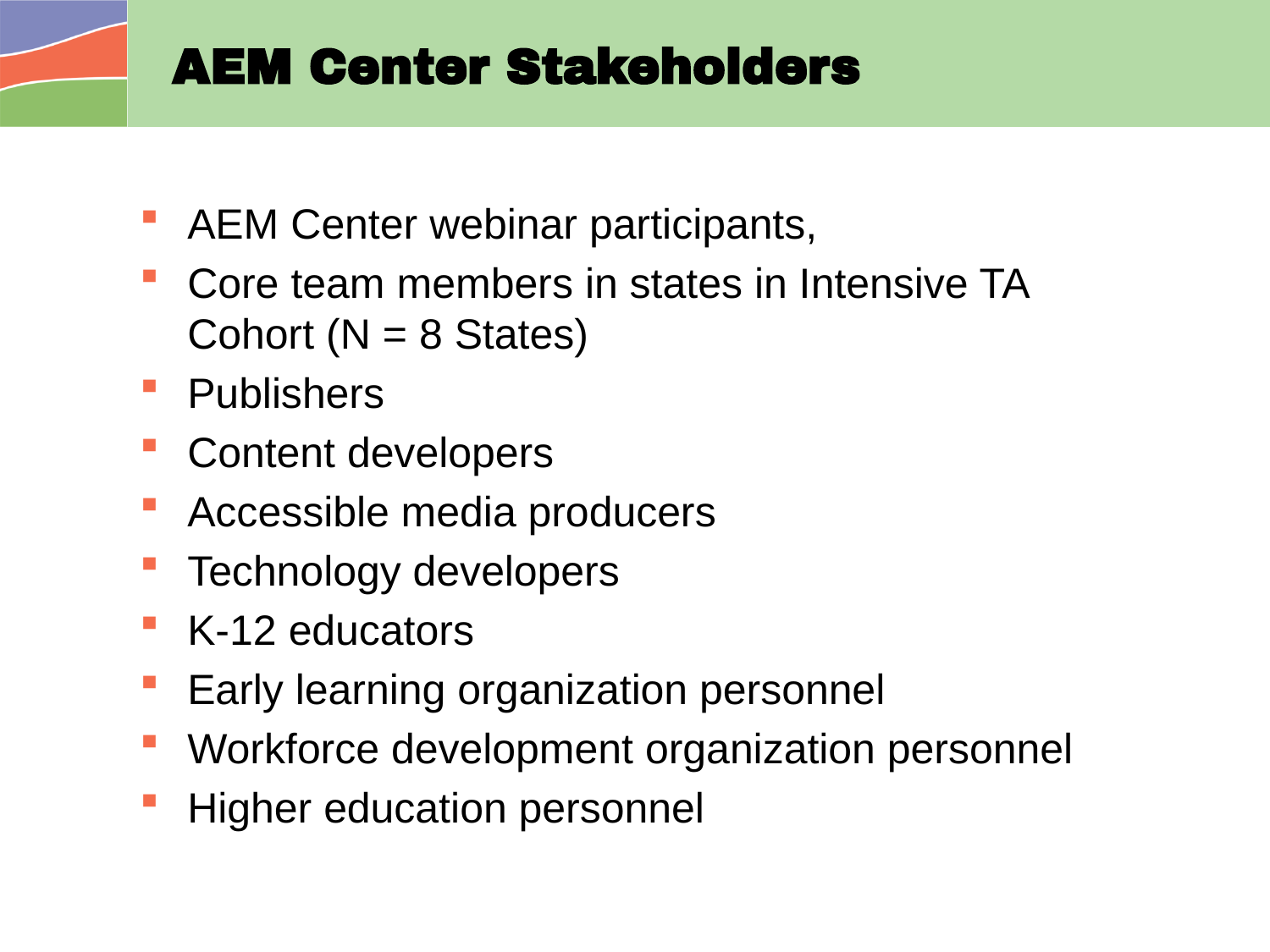

# AEM Center Stakeholders
AEM Center webinar participants,
Core team members in states in Intensive TA Cohort (N = 8 States)
Publishers
Content developers
Accessible media producers
Technology developers
K-12 educators
Early learning organization personnel
Workforce development organization personnel
Higher education personnel